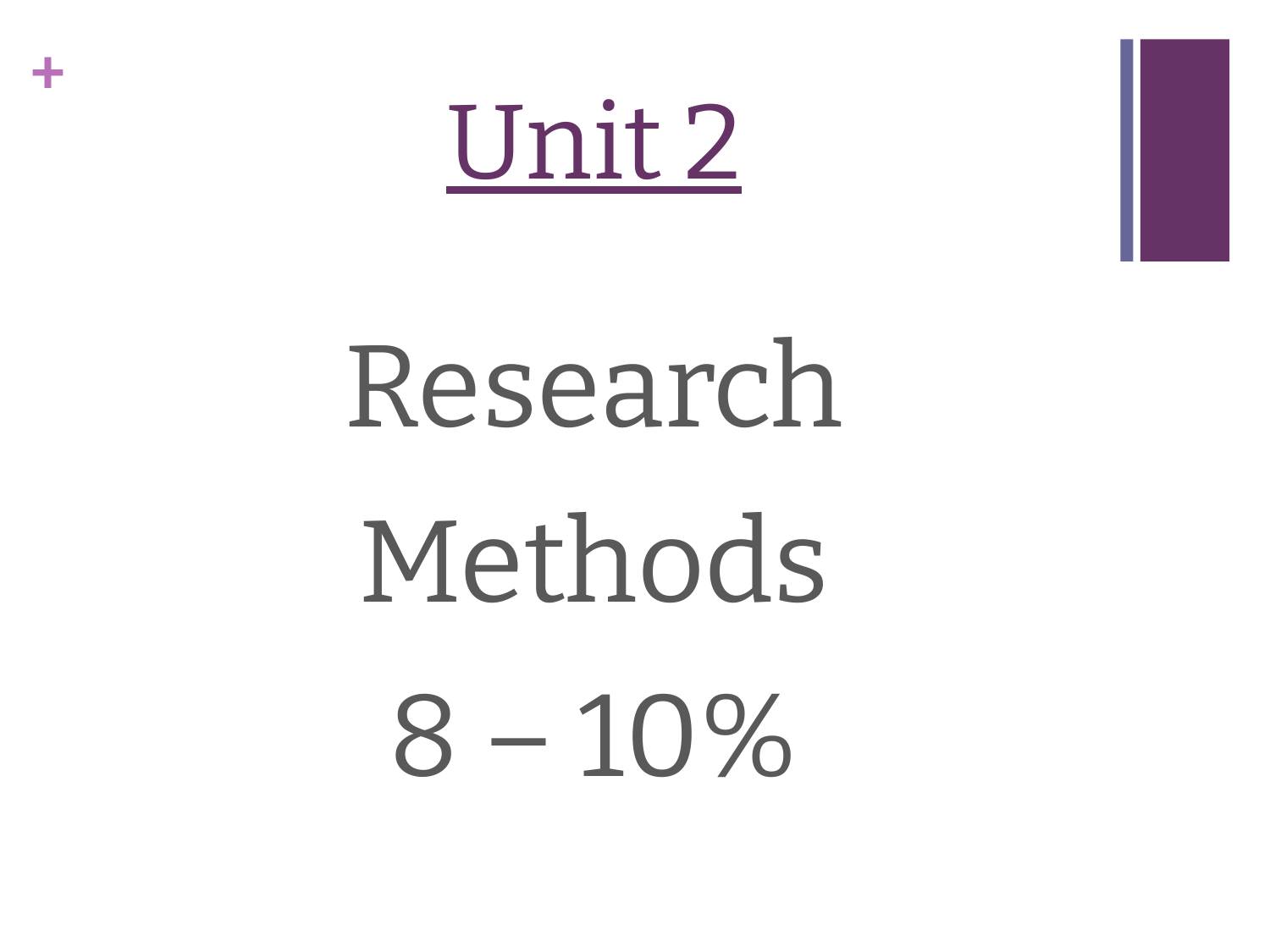

# Unit 2
Research
Methods
8 – 10%